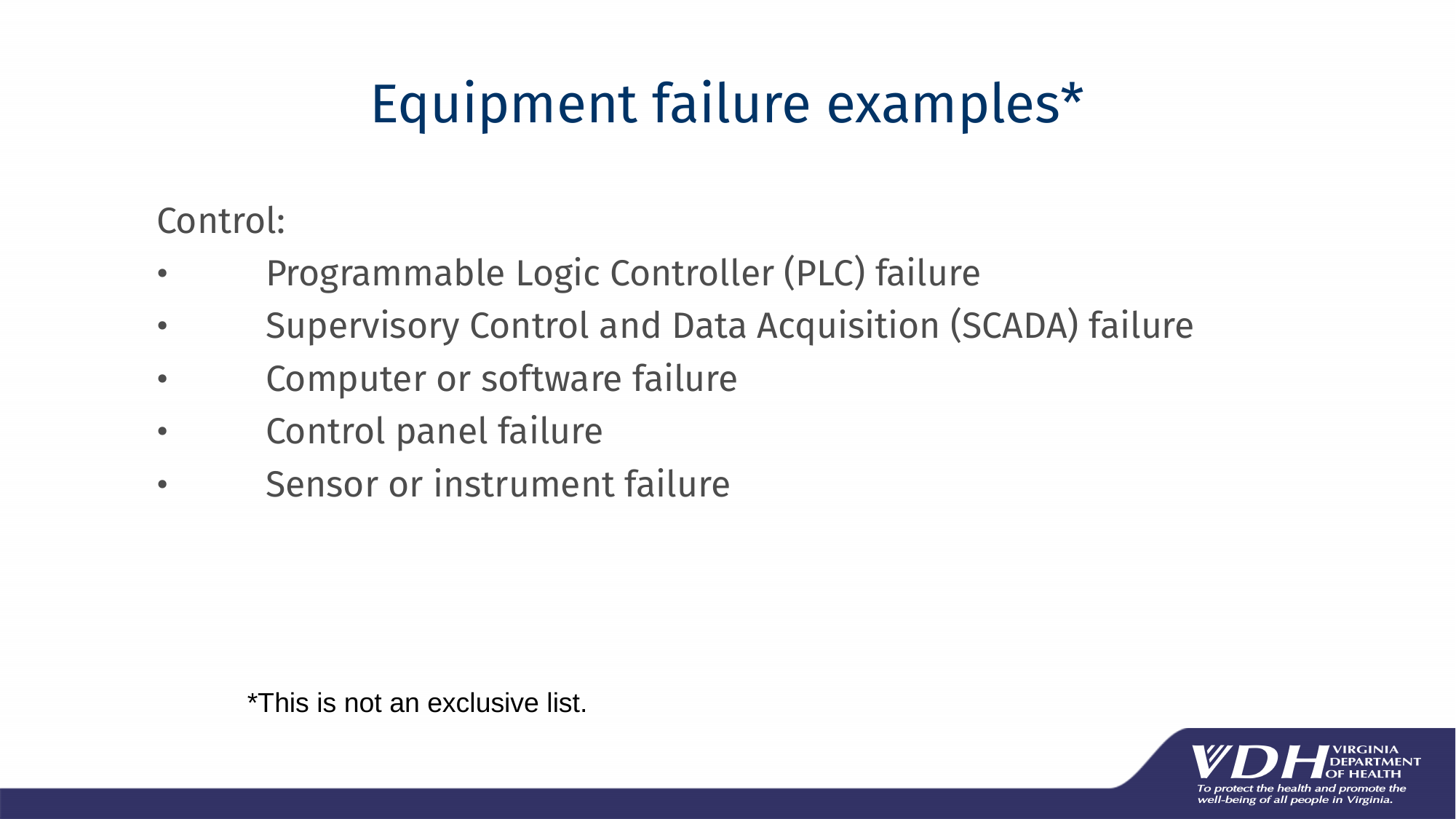

# Equipment failure examples*
Control:
•	Programmable Logic Controller (PLC) failure
•	Supervisory Control and Data Acquisition (SCADA) failure
•	Computer or software failure
•	Control panel failure
•	Sensor or instrument failure

*This is not an exclusive list.